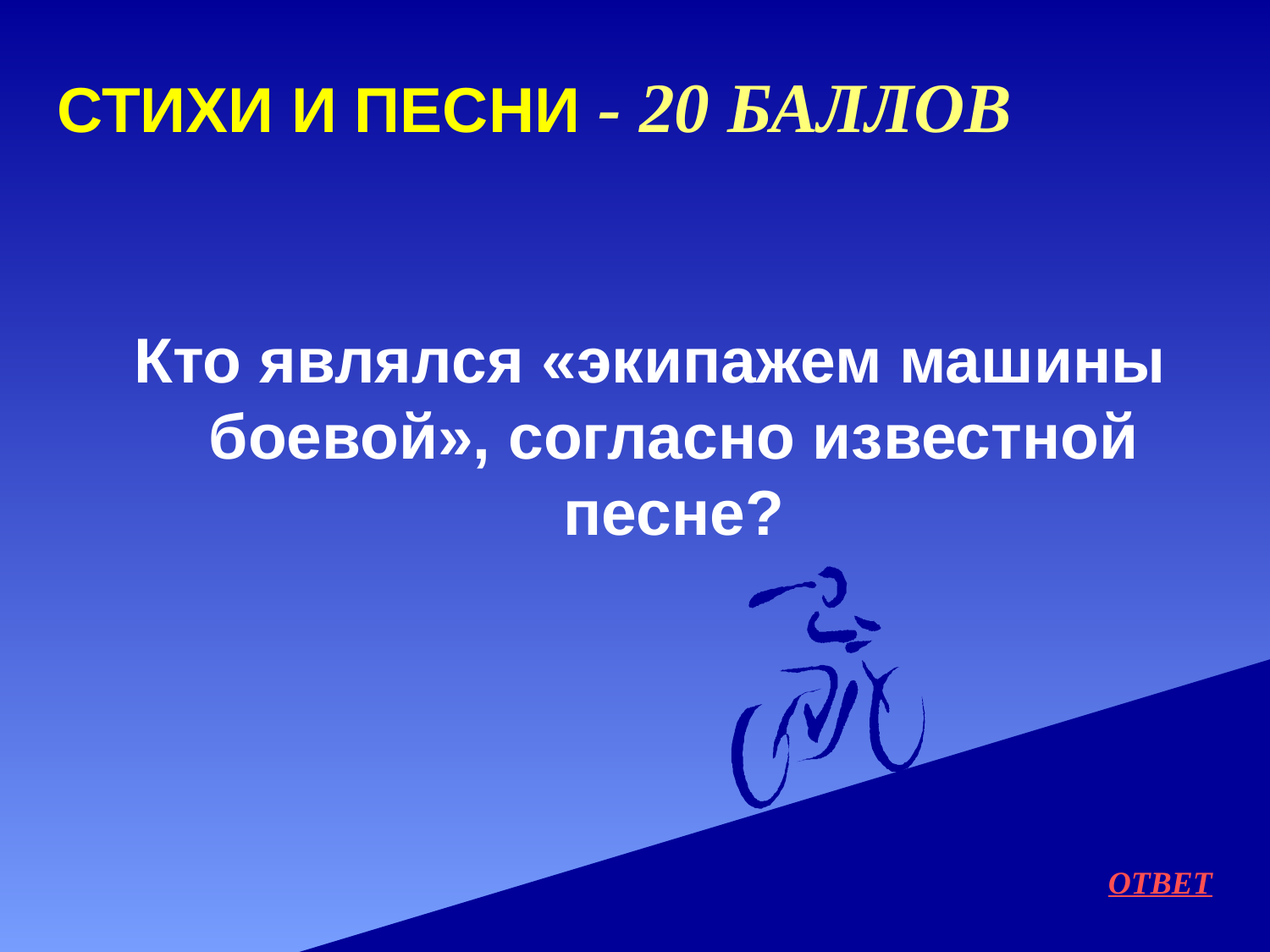

# Стихи и песни - 20 баллов

Кто являлся «экипажем машины боевой», согласно известной песне?

ОТВЕТ